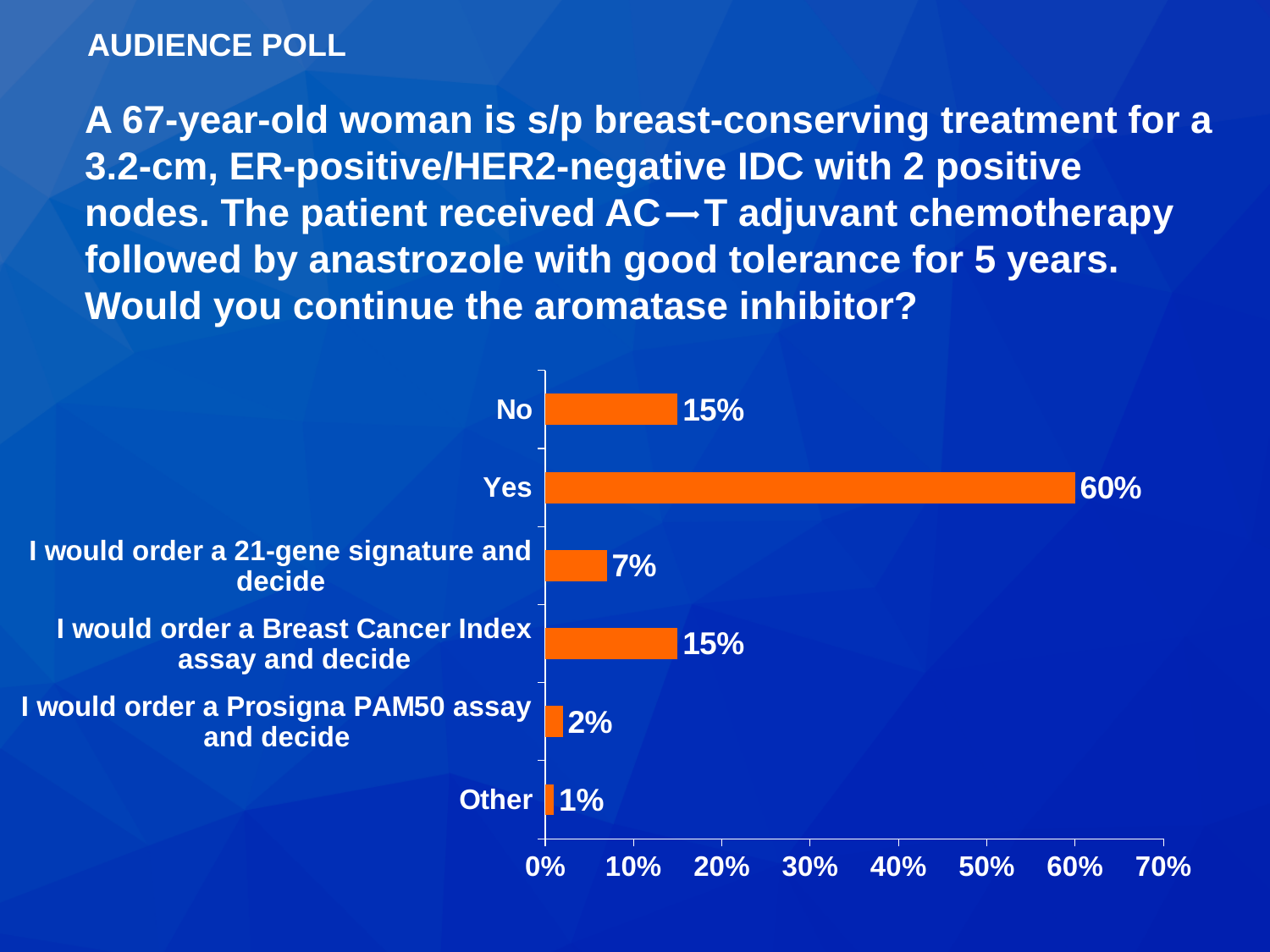

AUDIENCE POLL
A 67-year-old woman is s/p breast-conserving treatment for a 3.2-cm, ER-positive/HER2-negative IDC with 2 positive nodes. The patient received AC    T adjuvant chemotherapy followed by anastrozole with good tolerance for 5 years. Would you continue the aromatase inhibitor?

### Chart

| Category | Series 1 |
|---|---|
| Other | 0.01 |
| I would order a Prosigna PAM50 assay and decide | 0.02 |
| I would order a Breast Cancer Index assay and decide | 0.15 |
| I would order a 21-gene signature and decide | 0.07 |
| Yes | 0.6 |
| No | 0.15 |